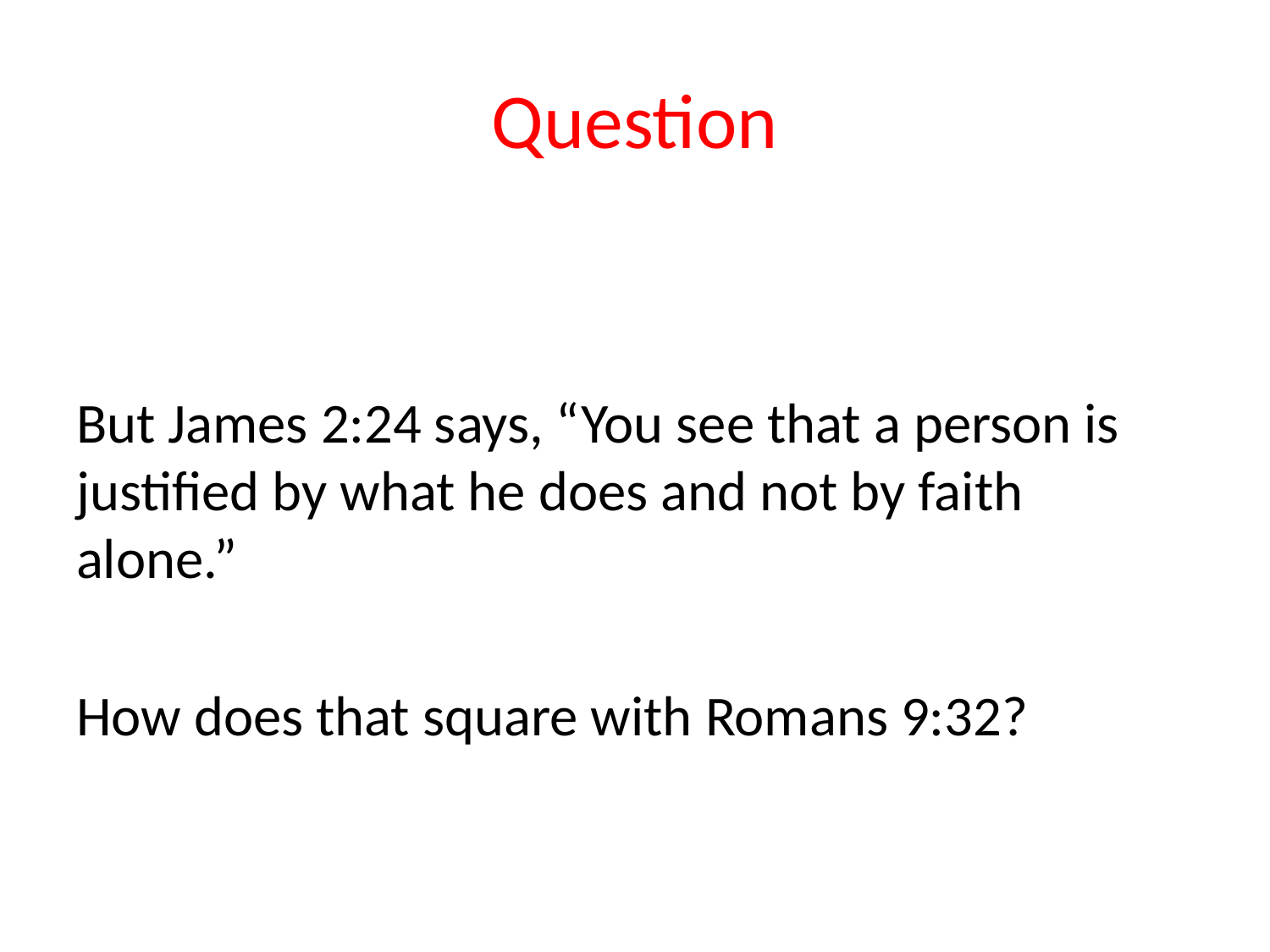

# Question

But James 2:24 says, “You see that a person is justified by what he does and not by faith alone.”

How does that square with Romans 9:32?